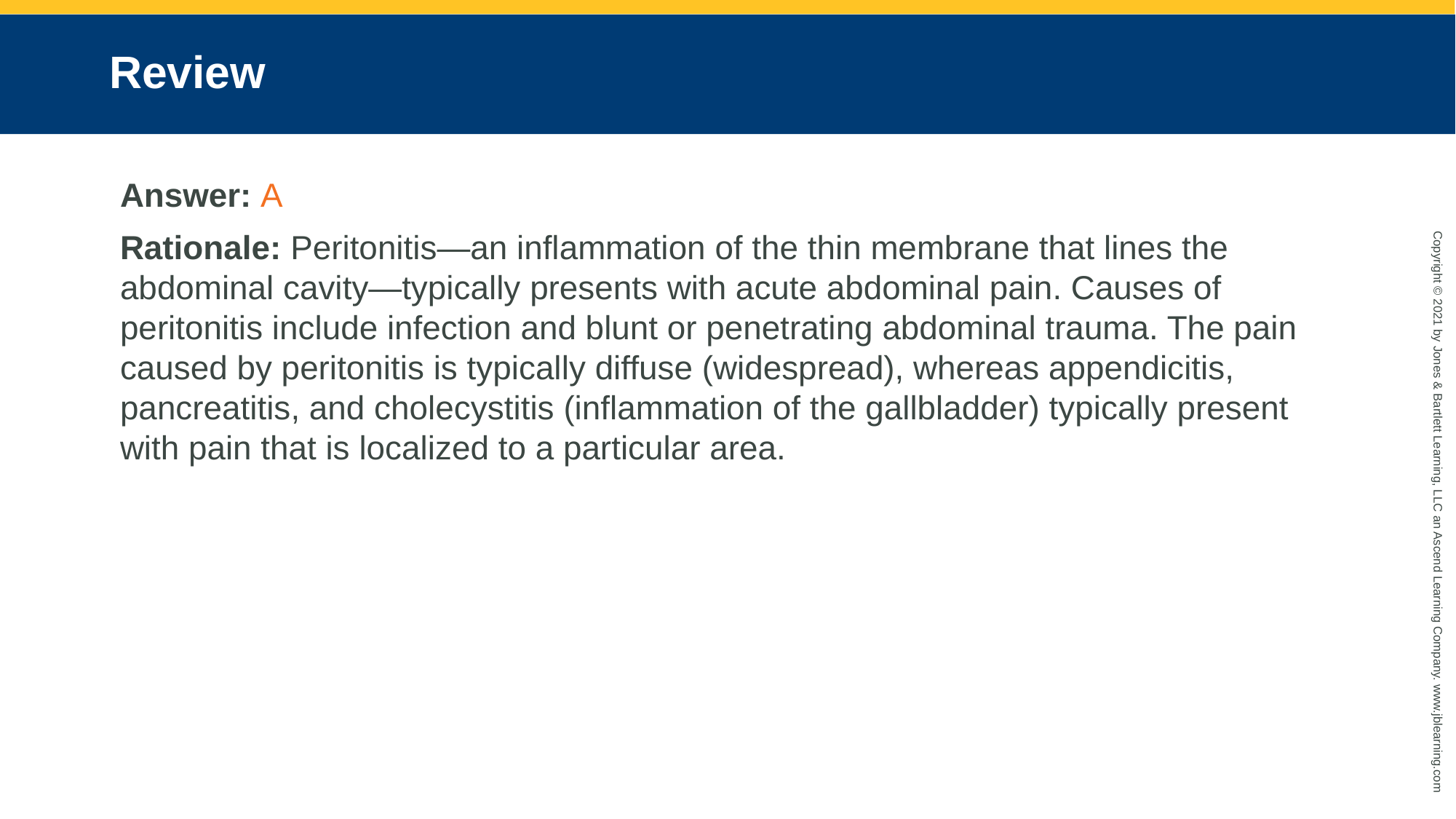

# Review
Answer: A
Rationale: Peritonitis—an inflammation of the thin membrane that lines the abdominal cavity—typically presents with acute abdominal pain. Causes of peritonitis include infection and blunt or penetrating abdominal trauma. The pain caused by peritonitis is typically diffuse (widespread), whereas appendicitis, pancreatitis, and cholecystitis (inflammation of the gallbladder) typically present with pain that is localized to a particular area.